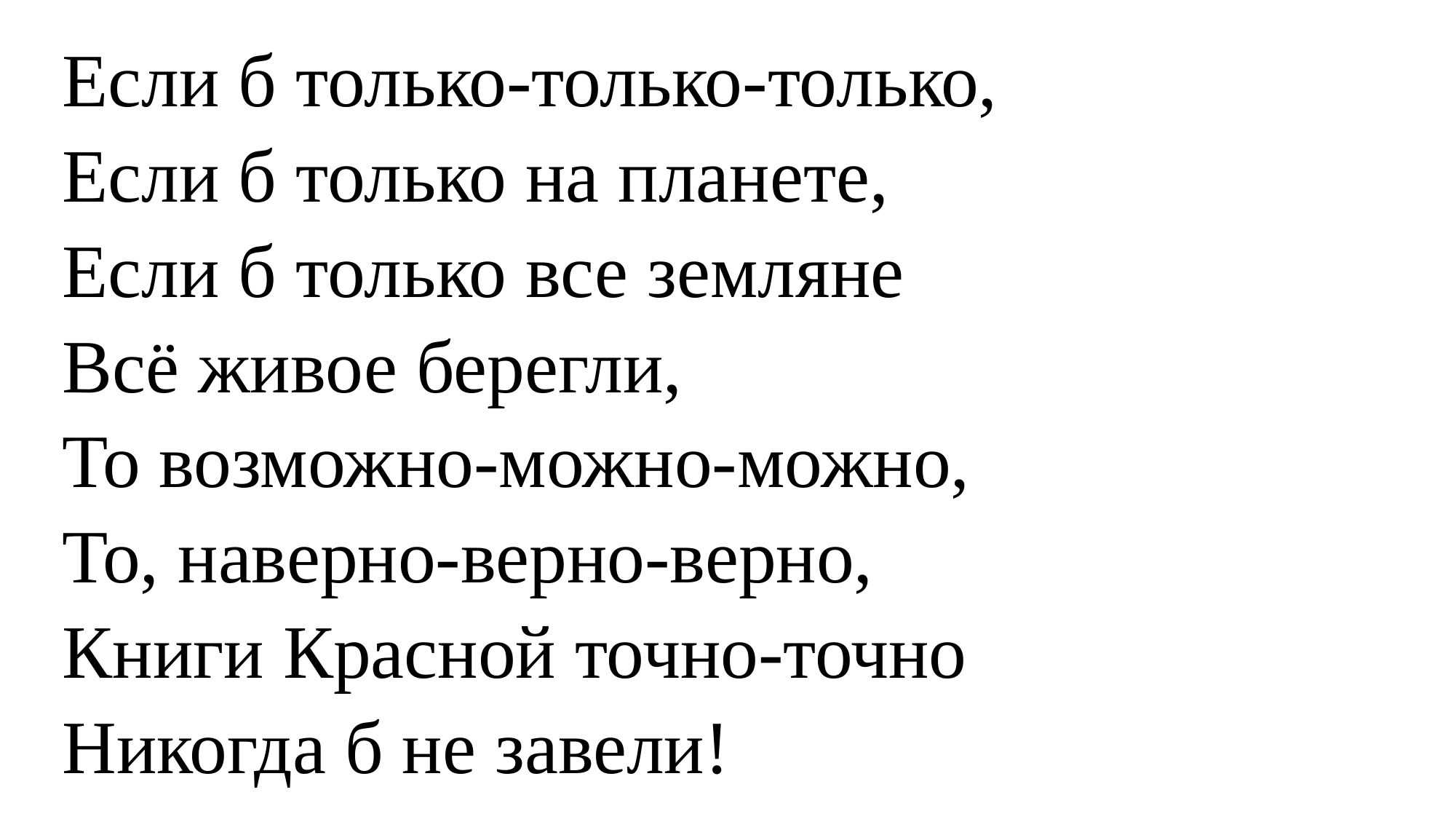

Если б только-только-только,
Если б только на планете,
Если б только все земляне
Всё живое берегли,
То возможно-можно-можно,
То, наверно-верно-верно,
Книги Красной точно-точно
Никогда б не завели!